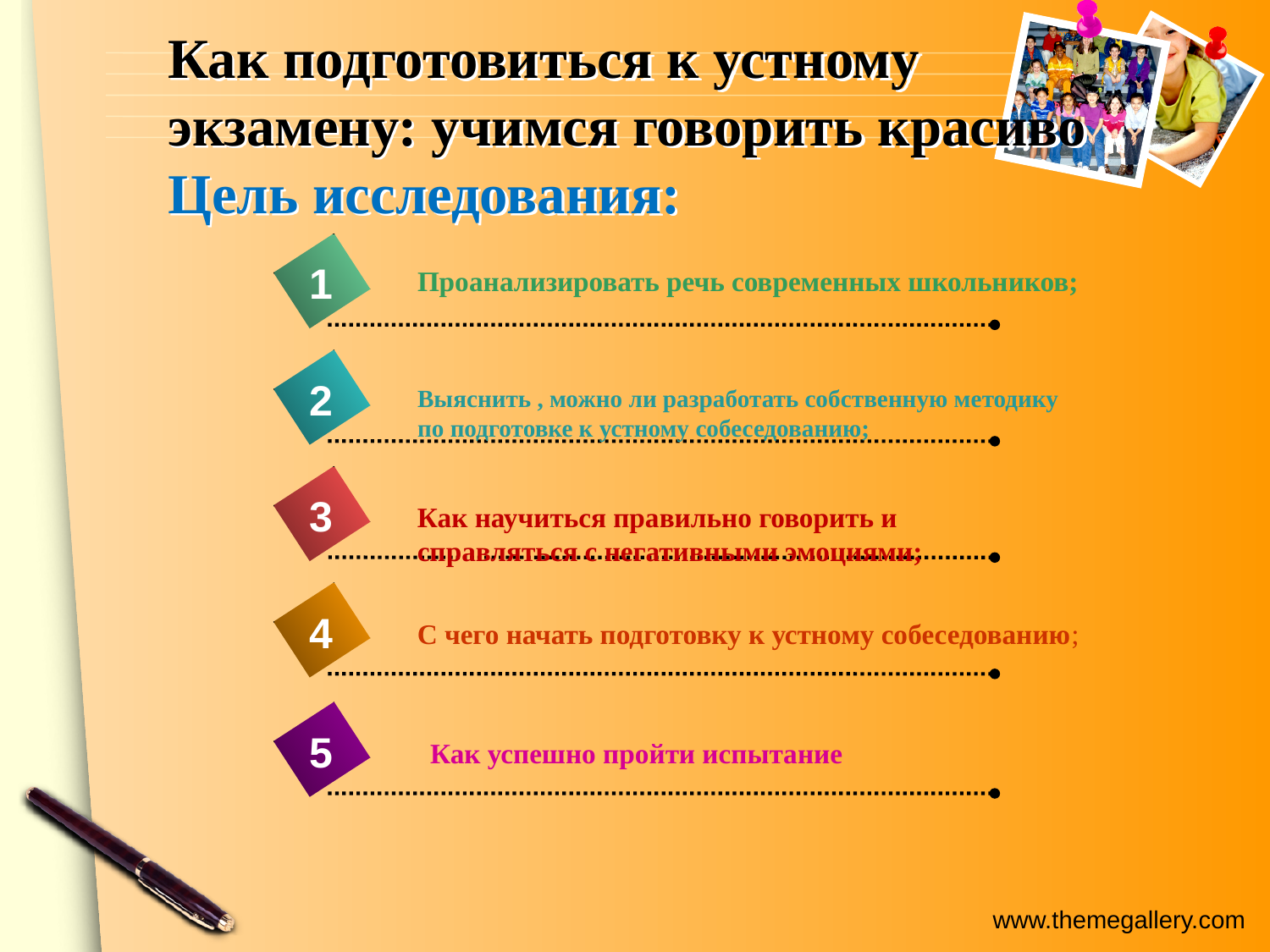

# Как подготовиться к устному экзамену: учимся говорить красиво Цель исследования:

1
Проанализировать речь современных школьников;

2
Выяснить , можно ли разработать собственную методику
по подготовке к устному собеседованию;

3
Как научиться правильно говорить и
справляться с негативными эмоциями;

4
С чего начать подготовку к устному собеседованию;

5
Как успешно пройти испытание